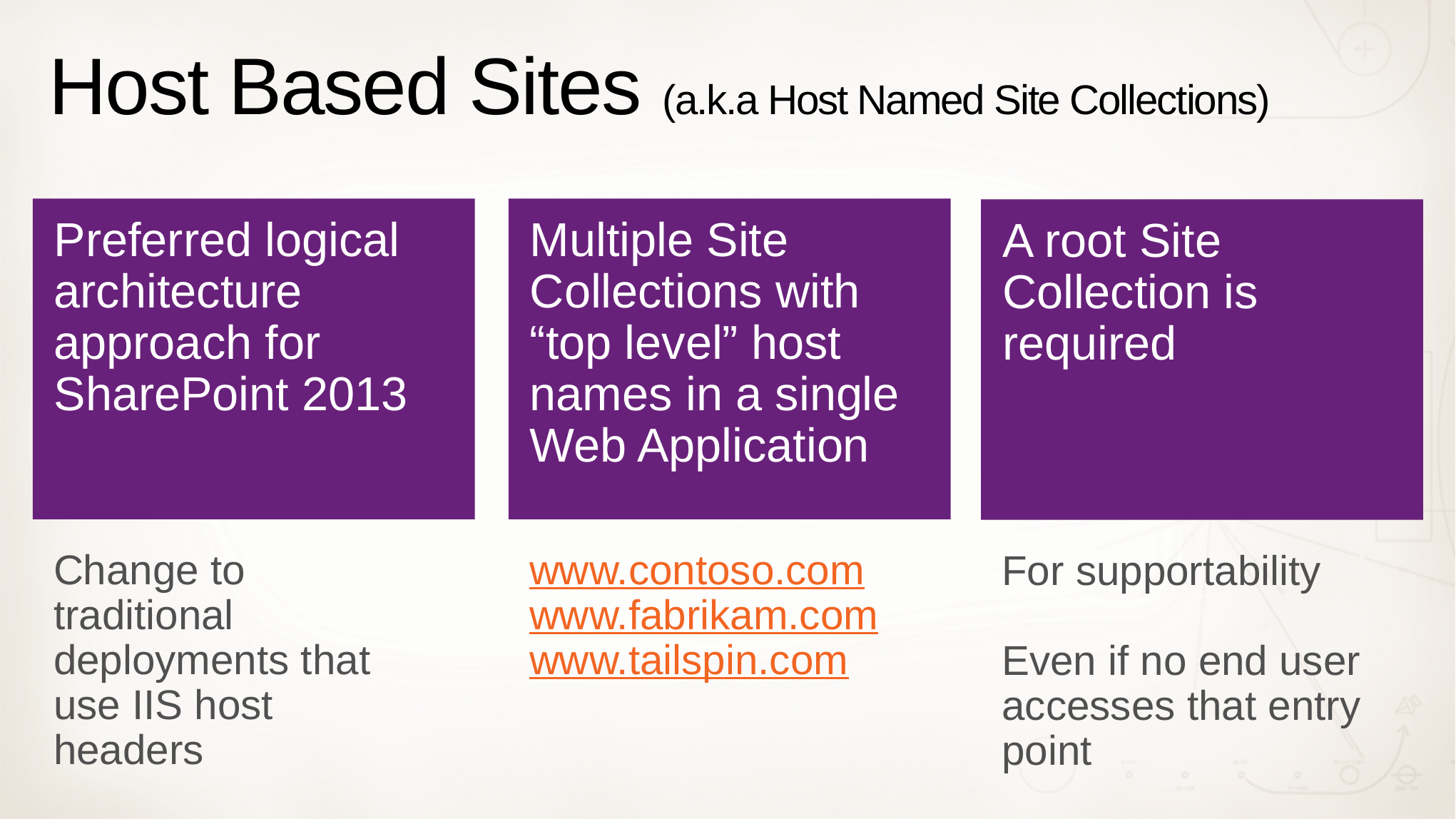

# Host Based Sites (a.k.a Host Named Site Collections)
Preferred logical architecture approach for SharePoint 2013
Multiple Site Collections with “top level” host names in a single Web Application
A root Site Collection is required
Change to traditional deployments that use IIS host headers
www.contoso.com
www.fabrikam.com
www.tailspin.com

For supportability

Even if no end user accesses that entry point